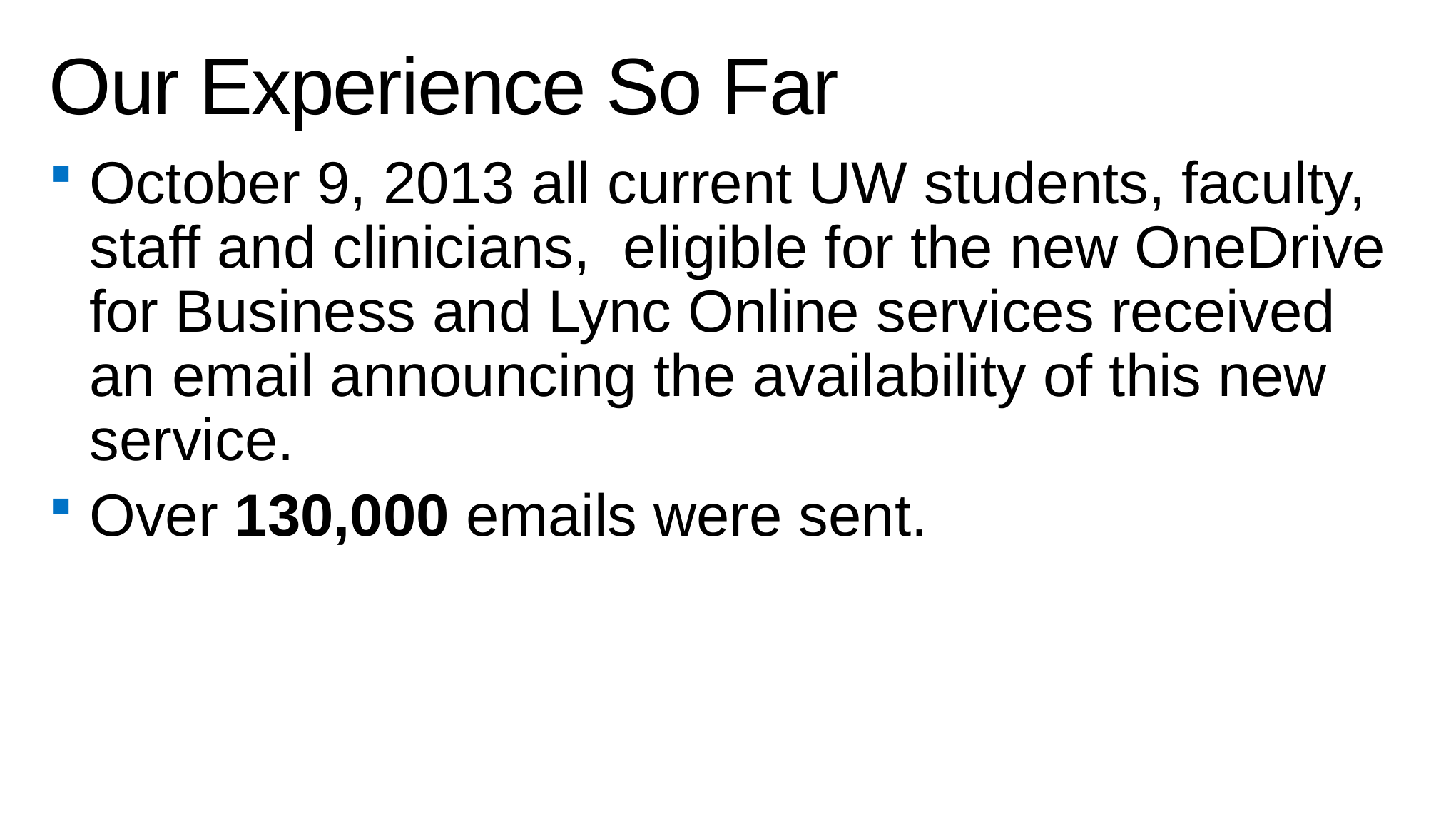

# Our Experience So Far
October 9, 2013 all current UW students, faculty, staff and clinicians,  eligible for the new OneDrive for Business and Lync Online services received an email announcing the availability of this new service.
Over 130,000 emails were sent.